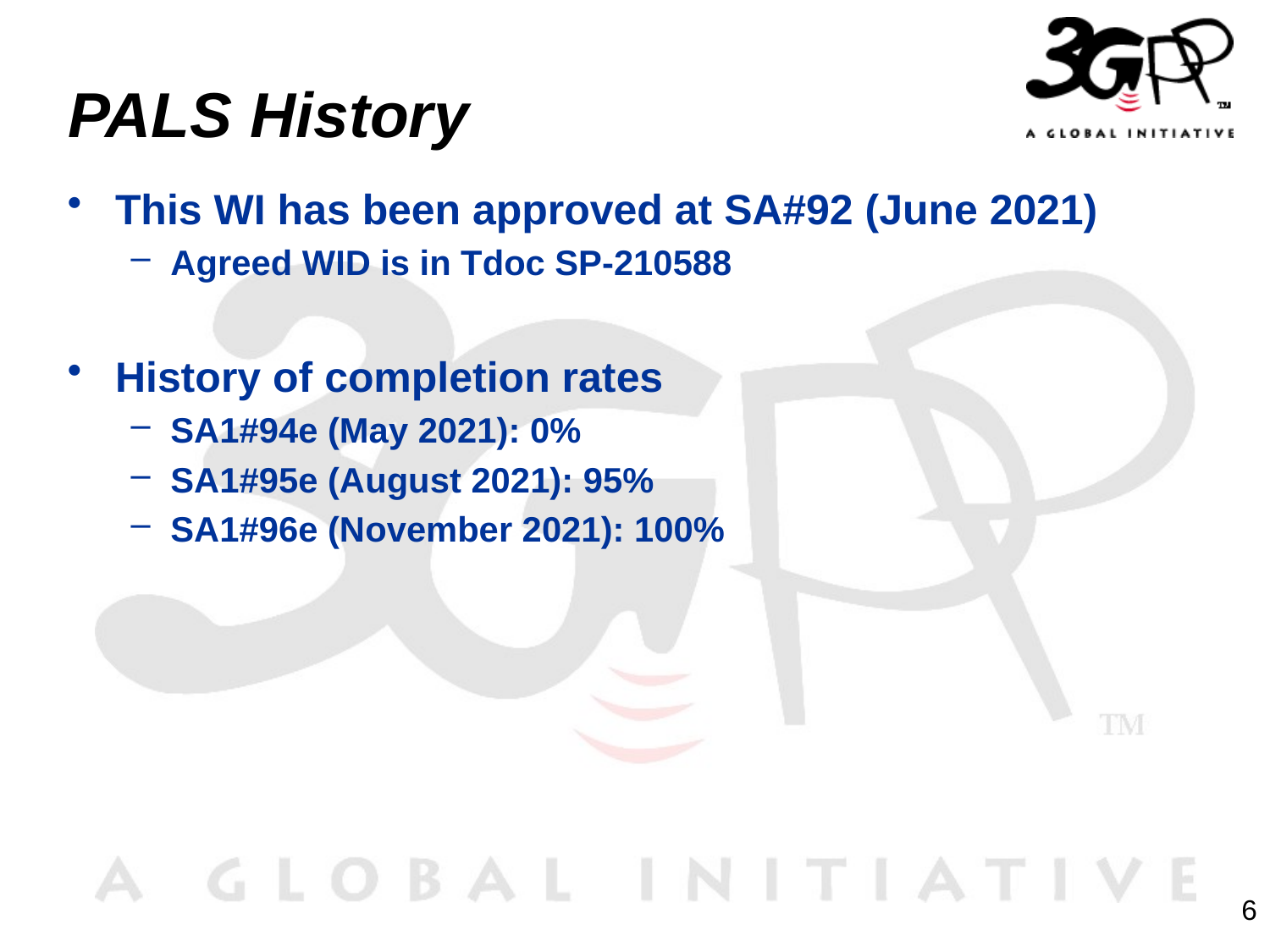

# PALS History
This WI has been approved at SA#92 (June 2021)
Agreed WID is in Tdoc SP-210588

History of completion rates
SA1#94e (May 2021): 0%
SA1#95e (August 2021): 95%
SA1#96e (November 2021): 100%

6